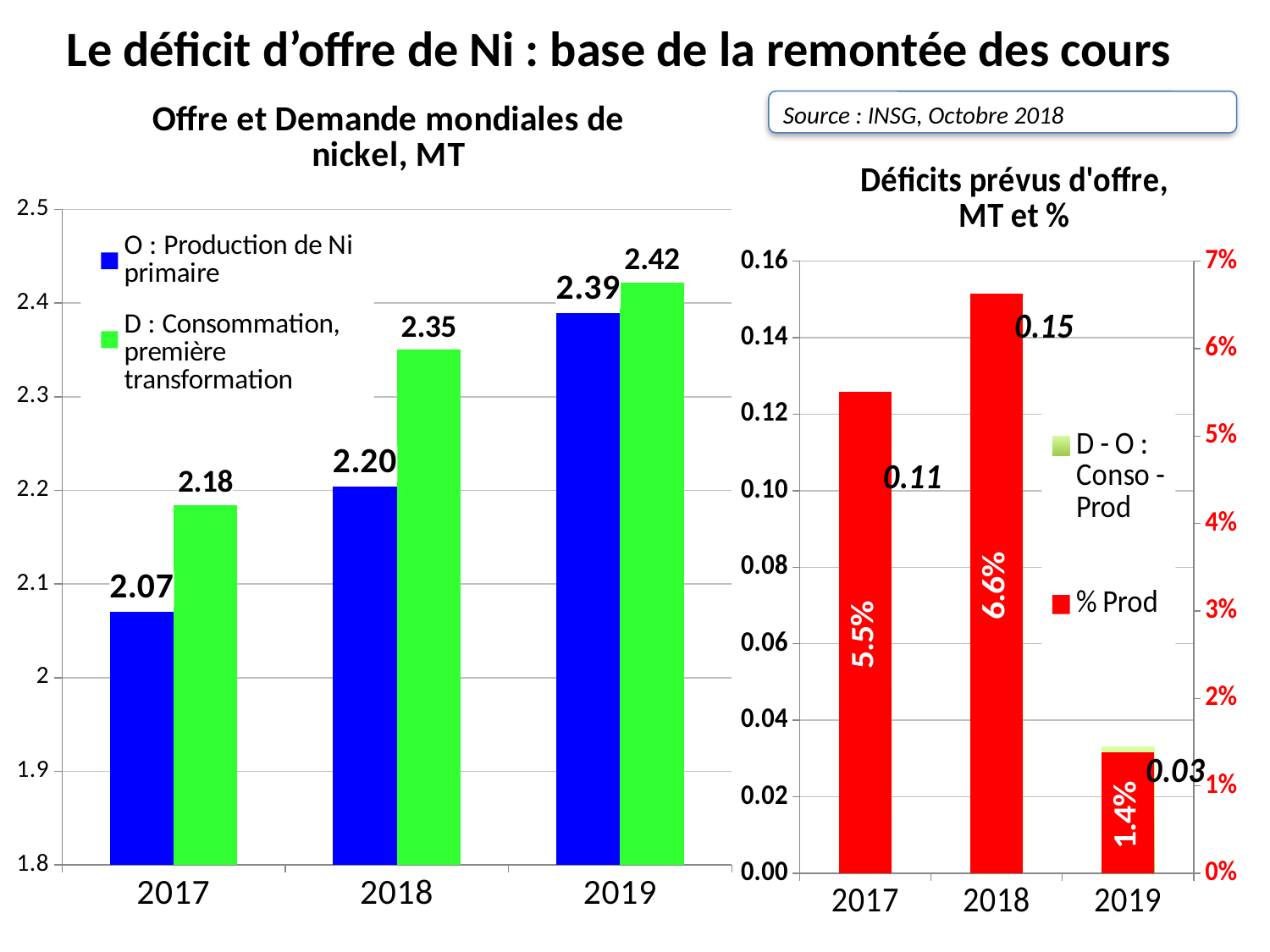

# Le déficit d’offre de Ni : base de la remontée des cours
Source : INSG, Octobre 2018

### Chart: Offre et Demande mondiales de nickel, MT

| Category | O : Production de Ni primaire | D : Consommation, première transformation |
|---|---|---|
| 2017.0 | 2.07 | 2.184 |
| 2018.0 | 2.204 | 2.35 |
| 2019.0 | 2.389 | 2.422 |

### Chart: Déficits prévus d'offre, MT et %

| Category | D - O : Conso - Prod | % Prod |
|---|---|---|
| 2017.0 | 0.114 | 0.0550724637681161 |
| 2018.0 | 0.146 | 0.0662431941923774 |
| 2019.0 | 0.0330000000000004 | 0.0138133110087904 |